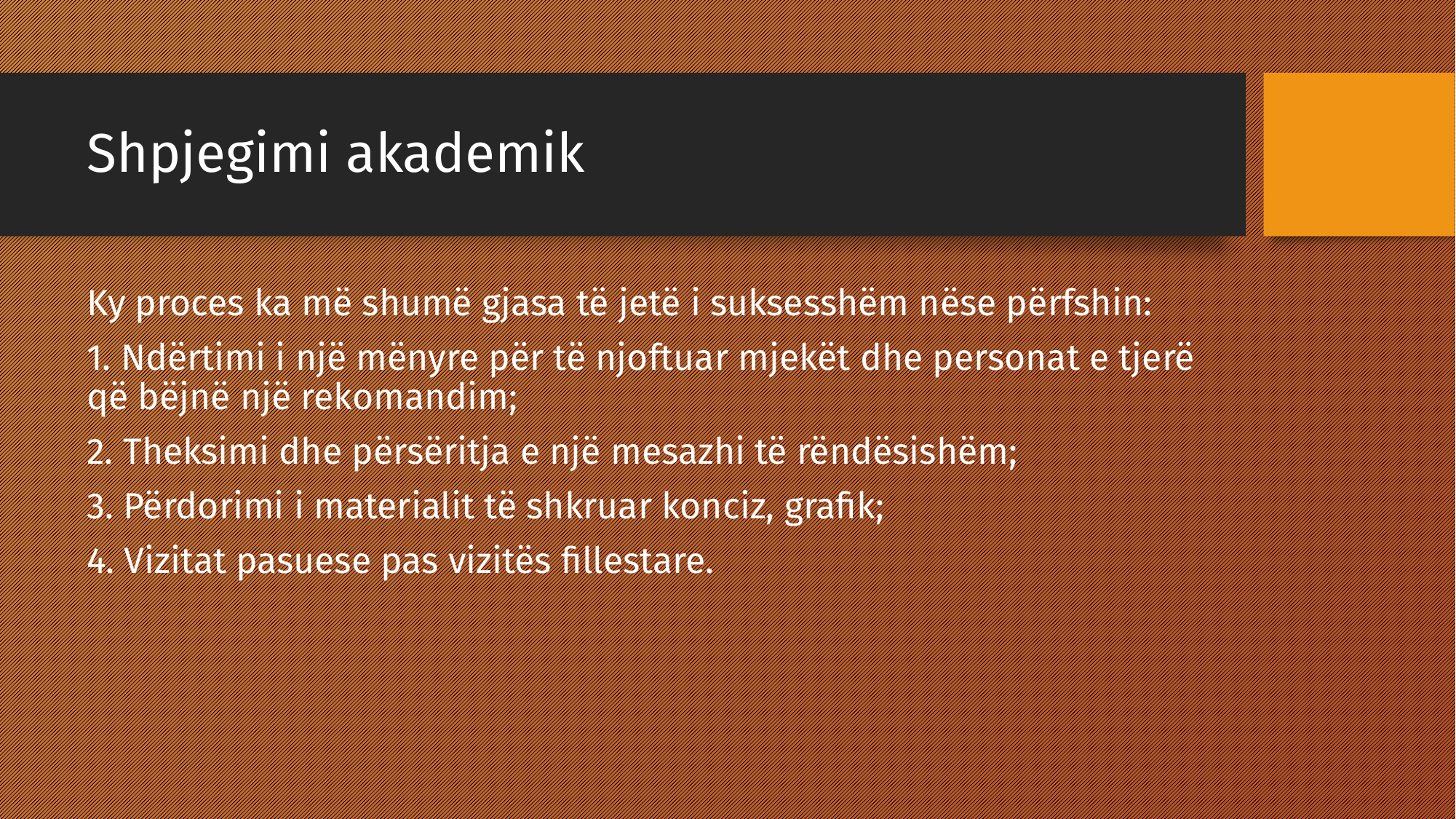

# Shpjegimi akademik
Ky proces ka më shumë gjasa të jetë i suksesshëm nëse përfshin:
1. Ndërtimi i një mënyre për të njoftuar mjekët dhe personat e tjerë që bëjnë një rekomandim;
2. Theksimi dhe përsëritja e një mesazhi të rëndësishëm;
3. Përdorimi i materialit të shkruar konciz, grafik;
4. Vizitat pasuese pas vizitës fillestare.